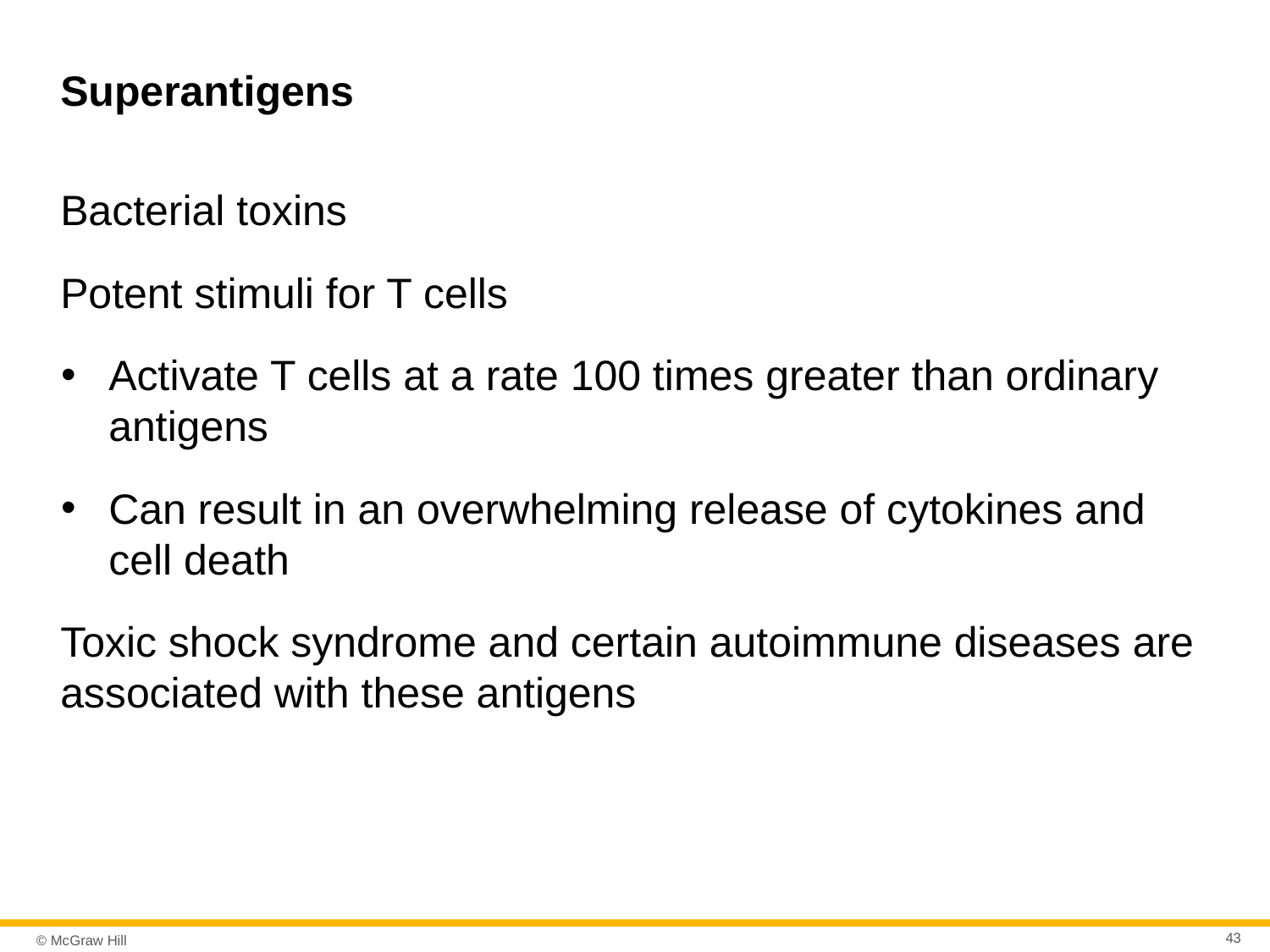

# Superantigens
Bacterial toxins
Potent stimuli for T cells
Activate T cells at a rate 100 times greater than ordinary antigens
Can result in an overwhelming release of cytokines and cell death
Toxic shock syndrome and certain autoimmune diseases are associated with these antigens